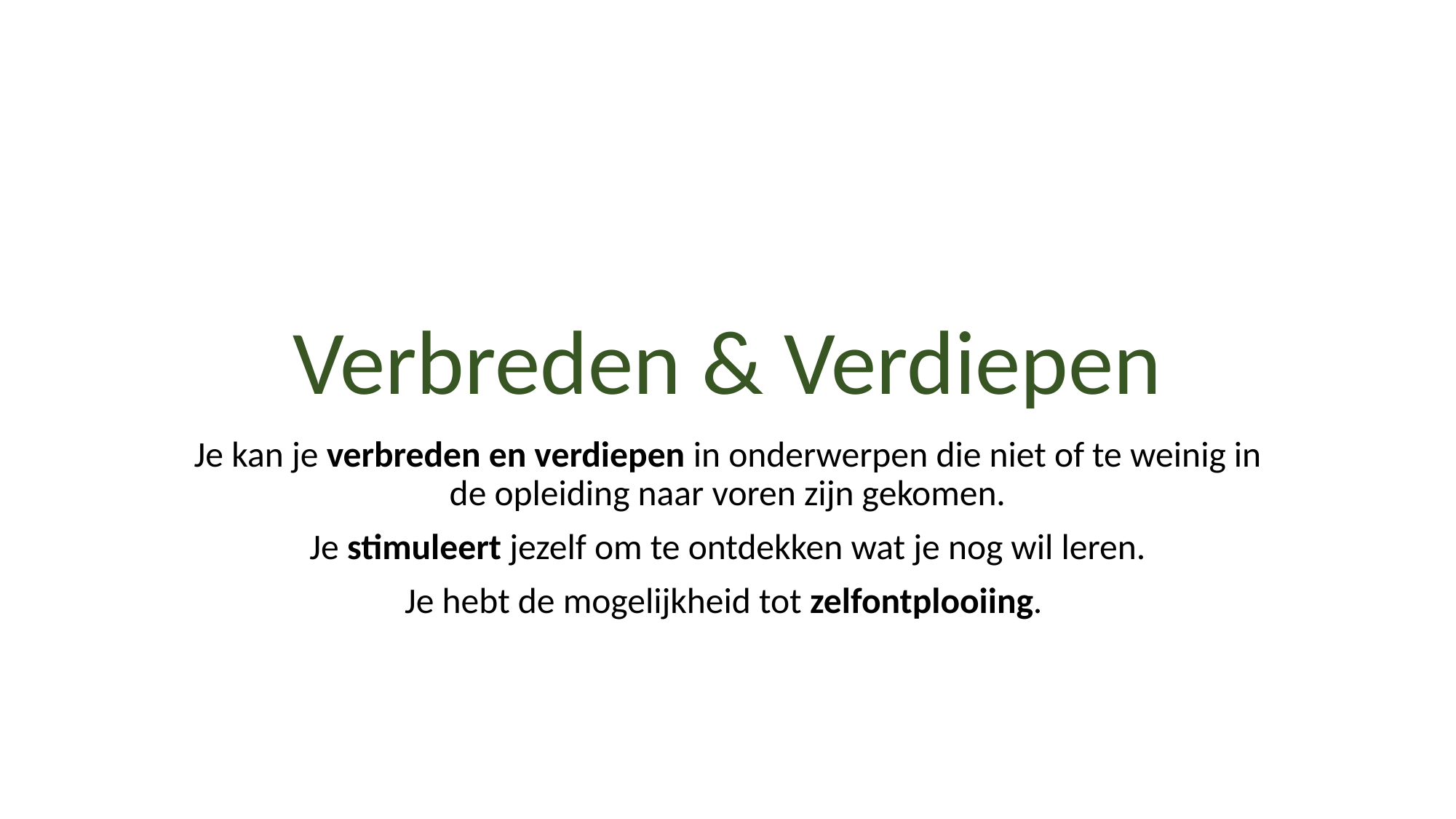

# Verbreden & Verdiepen
Je kan je verbreden en verdiepen in onderwerpen die niet of te weinig in de opleiding naar voren zijn gekomen.
Je stimuleert jezelf om te ontdekken wat je nog wil leren.
Je hebt de mogelijkheid tot zelfontplooiing.